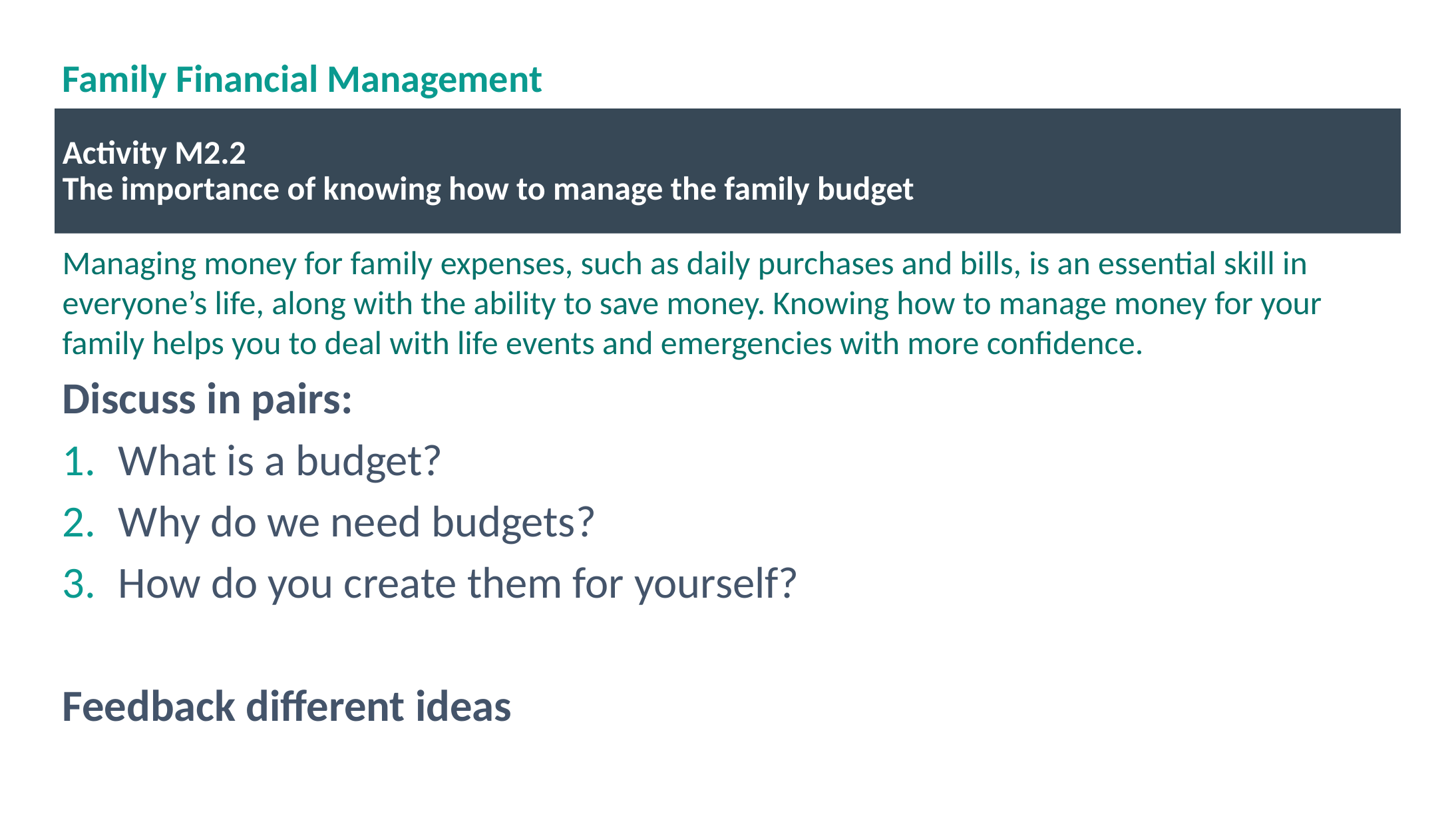

# Family Financial Management
Activity M2.2
The importance of knowing how to manage the family budget
Managing money for family expenses, such as daily purchases and bills, is an essential skill in everyone’s life, along with the ability to save money. Knowing how to manage money for your family helps you to deal with life events and emergencies with more confidence.
Discuss in pairs:
What is a budget?
Why do we need budgets?
How do you create them for yourself?

Feedback different ideas